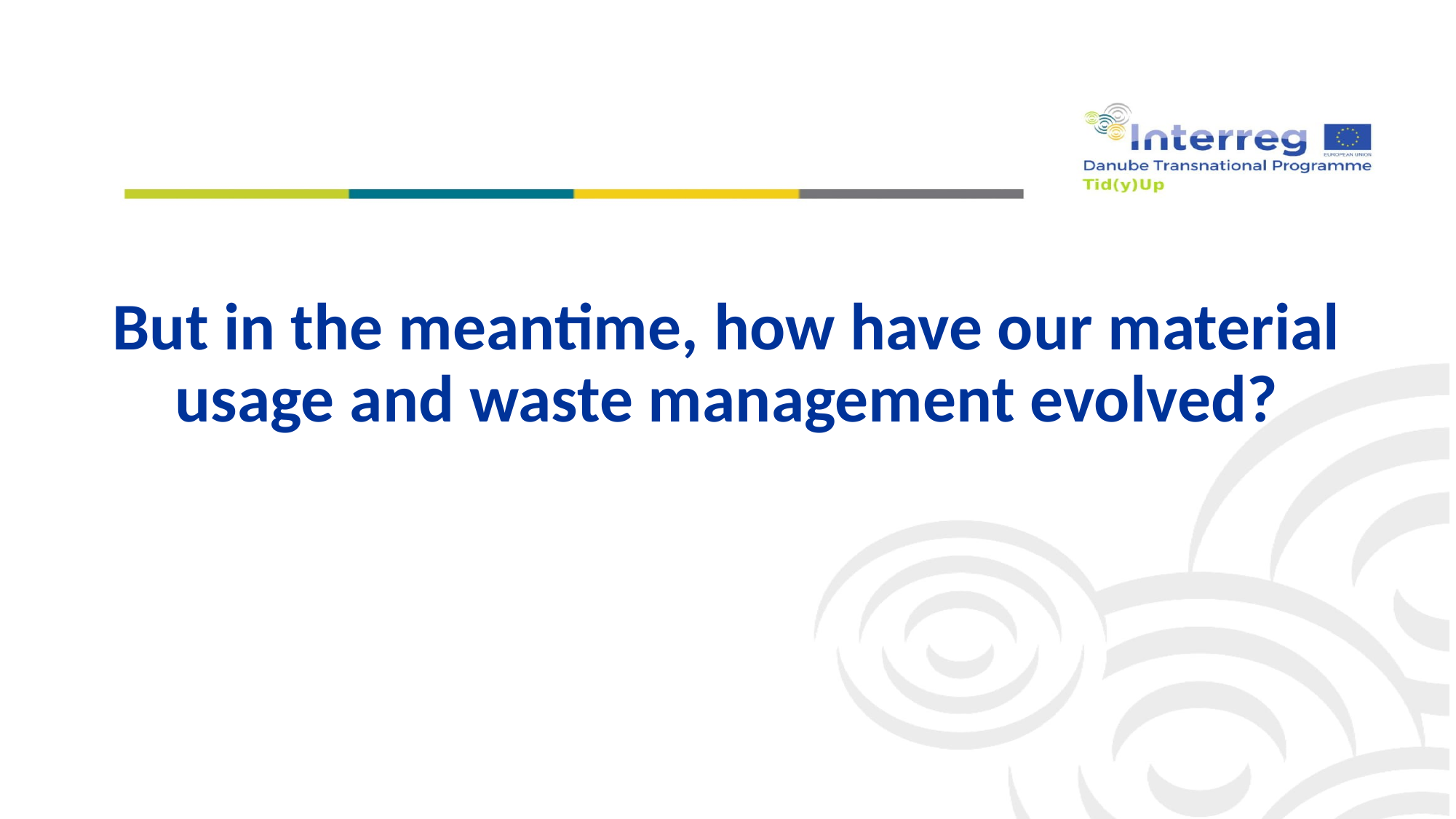

# But in the meantime, how have our material usage and waste management evolved?